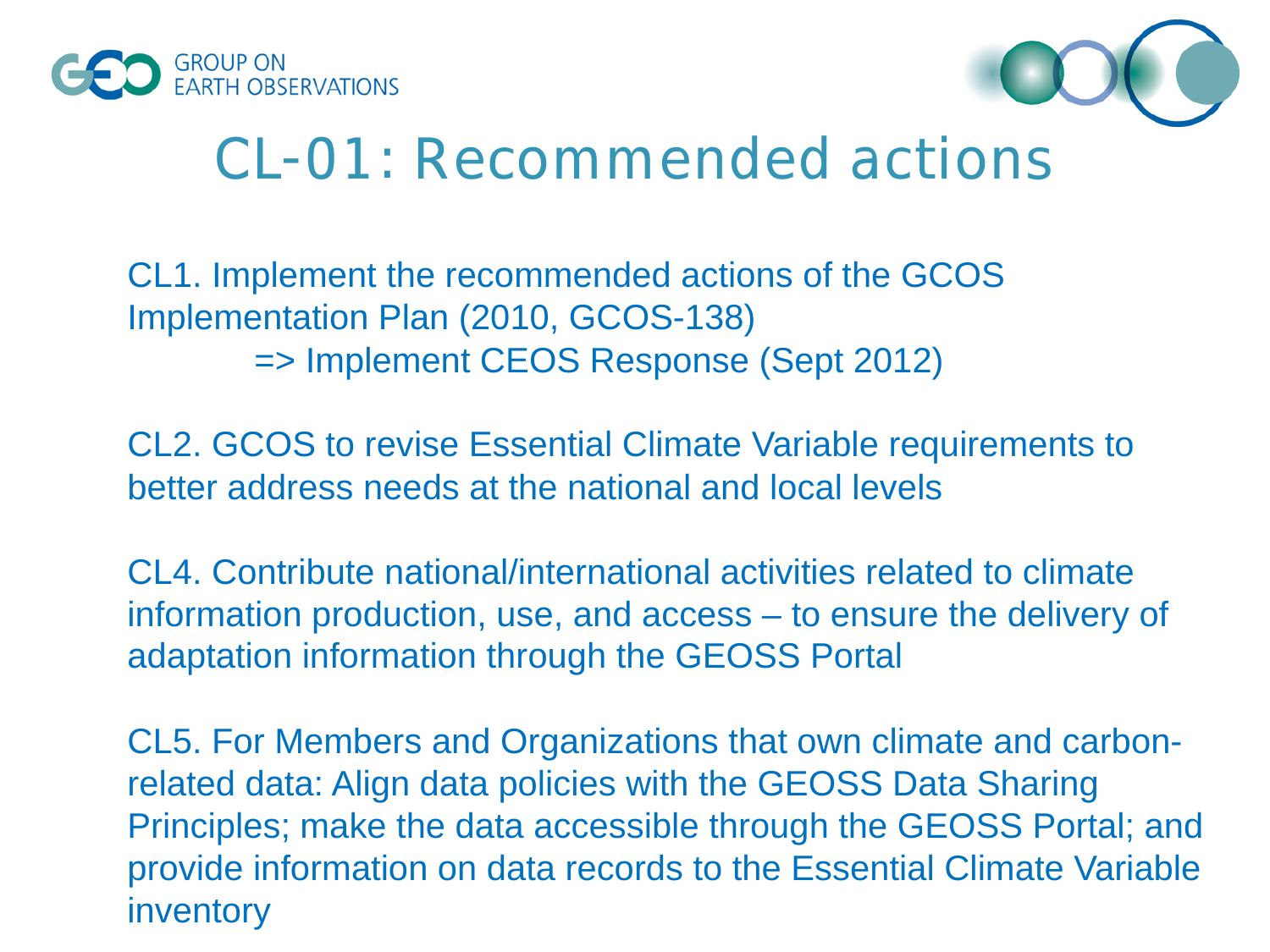

CL-01: Recommended actions
CL1. Implement the recommended actions of the GCOS Implementation Plan (2010, GCOS-138)
	=> Implement CEOS Response (Sept 2012)

CL2. GCOS to revise Essential Climate Variable requirements to better address needs at the national and local levels

CL4. Contribute national/international activities related to climate information production, use, and access – to ensure the delivery of adaptation information through the GEOSS Portal

CL5. For Members and Organizations that own climate and carbon-related data: Align data policies with the GEOSS Data Sharing Principles; make the data accessible through the GEOSS Portal; and provide information on data records to the Essential Climate Variable inventory